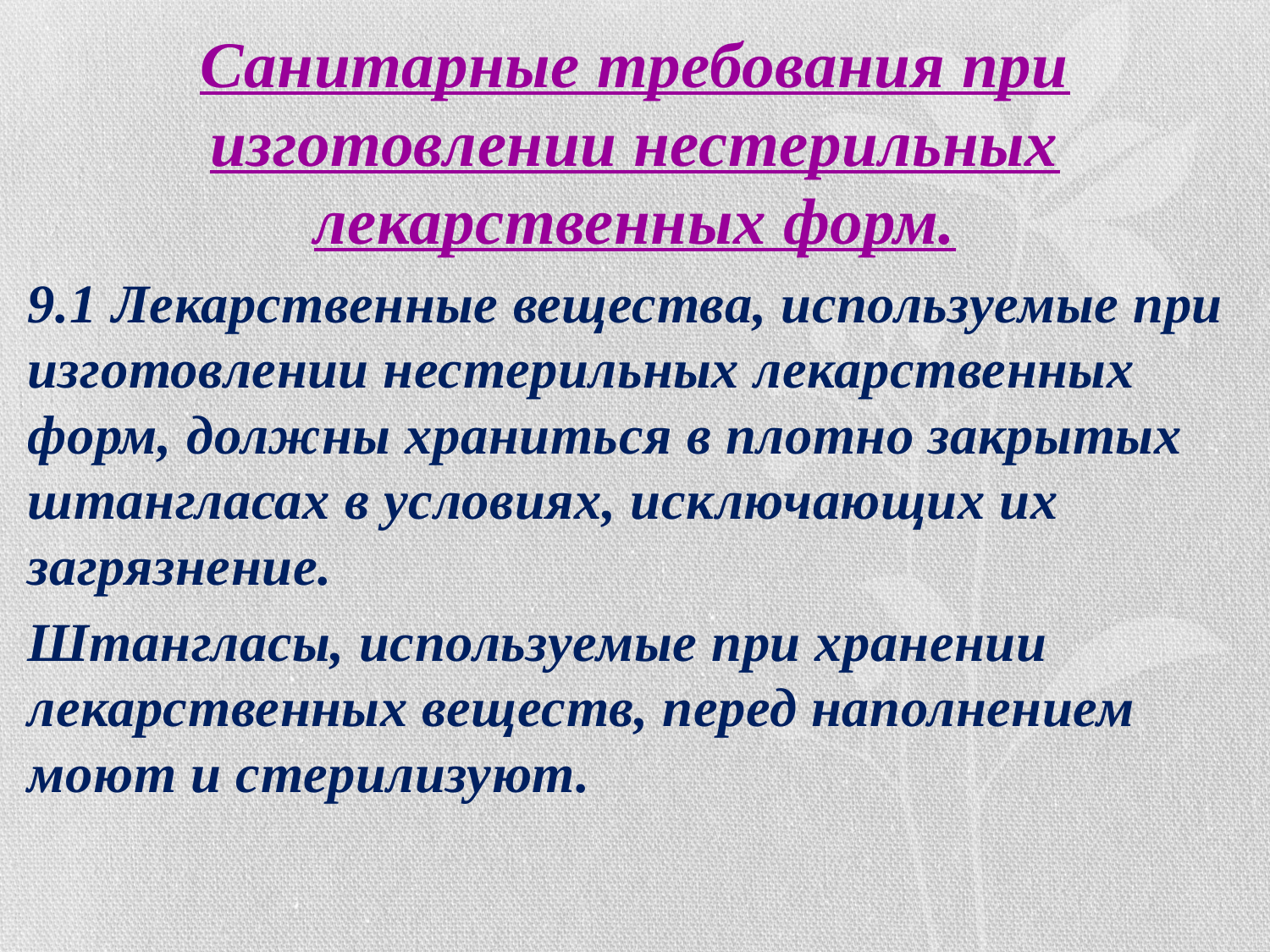

Санитарные требования при изготовлении нестерильных лекарственных форм.
9.1 Лекарственные вещества, используемые при изготовлении нестерильных лекарственных форм, должны храниться в плотно закрытых штангласах в условиях, исключающих их загрязнение.
Штангласы, используемые при хранении лекарственных веществ, перед наполнением моют и стерилизуют.